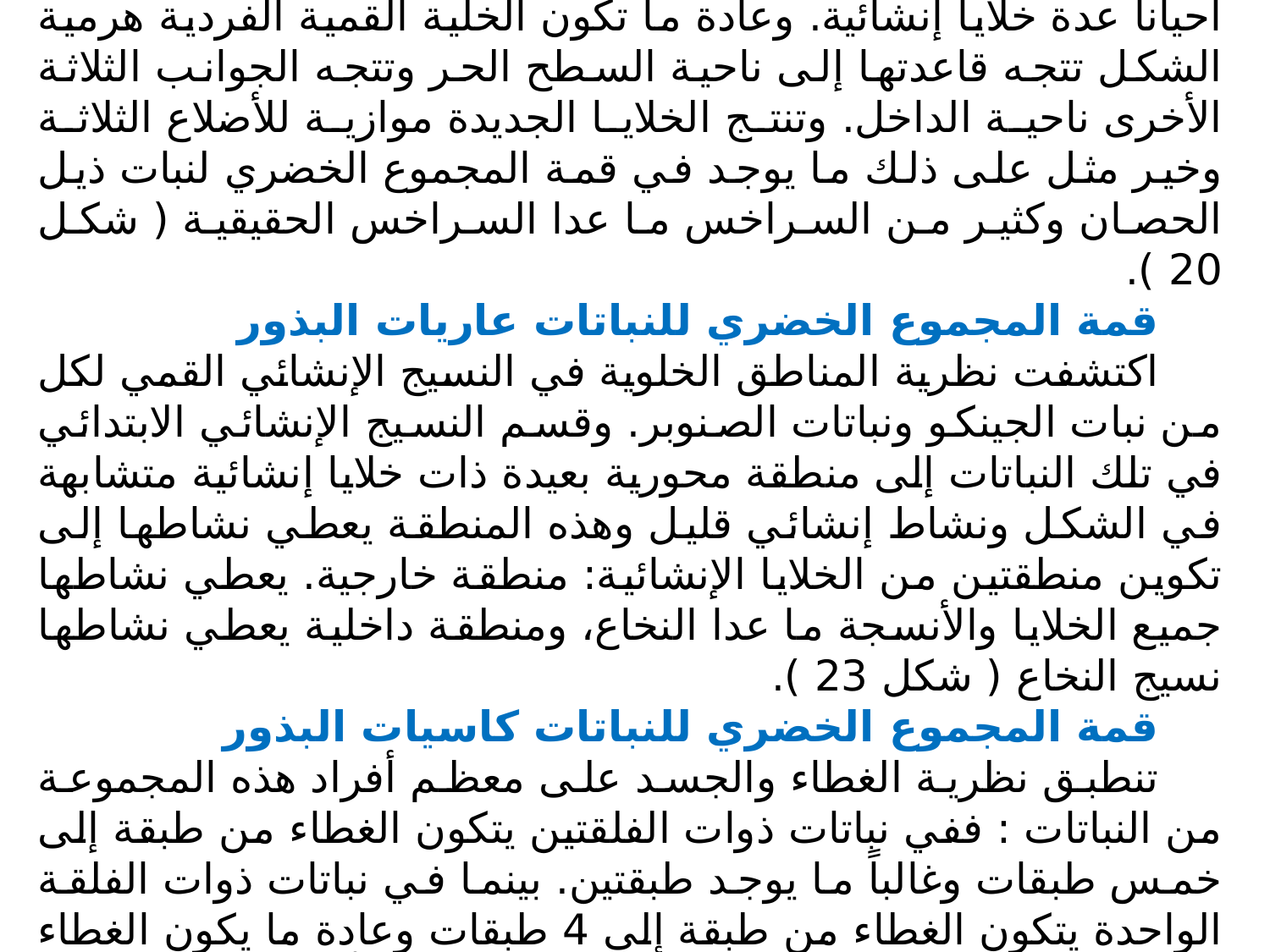

قمة المجموع الخضري للنباتات الوعائية غير الزهرية
تتميز هذه النباتات بوجود خلية قمية واحدة Single apical cell أو أحياناً عدة خلايا إنشائية. وعادة ما تكون الخلية القمية الفردية هرمية الشكل تتجه قاعدتها إلى ناحية السطح الحر وتتجه الجوانب الثلاثة الأخرى ناحية الداخل. وتنتج الخلايا الجديدة موازية للأضلاع الثلاثة وخير مثل على ذلك ما يوجد في قمة المجموع الخضري لنبات ذيل الحصان وكثير من السراخس ما عدا السراخس الحقيقية ( شكل 20 ).
قمة المجموع الخضري للنباتات عاريات البذور
اكتشفت نظرية المناطق الخلوية في النسيج الإنشائي القمي لكل من نبات الجينكو ونباتات الصنوبر. وقسم النسيج الإنشائي الابتدائي في تلك النباتات إلى منطقة محورية بعيدة ذات خلايا إنشائية متشابهة في الشكل ونشاط إنشائي قليل وهذه المنطقة يعطي نشاطها إلى تكوين منطقتين من الخلايا الإنشائية: منطقة خارجية. يعطي نشاطها جميع الخلايا والأنسجة ما عدا النخاع، ومنطقة داخلية يعطي نشاطها نسيج النخاع ( شكل 23 ).
قمة المجموع الخضري للنباتات كاسيات البذور
تنطبق نظرية الغطاء والجسد على معظم أفراد هذه المجموعة من النباتات : ففي نباتات ذوات الفلقتين يتكون الغطاء من طبقة إلى خمس طبقات وغالباً ما يوجد طبقتين. بينما في نباتات ذوات الفلقة الواحدة يتكون الغطاء من طبقة إلى 4 طبقات وعادة ما يكون الغطاء طبقة واحدة في أغلب النباتات. وهناك آراء تقول بأن الغطاء لا يتكون من أكثر من طبقتين هما منشئ البشرة ومنشئ تحت البـشرة ( شكل 22 ).